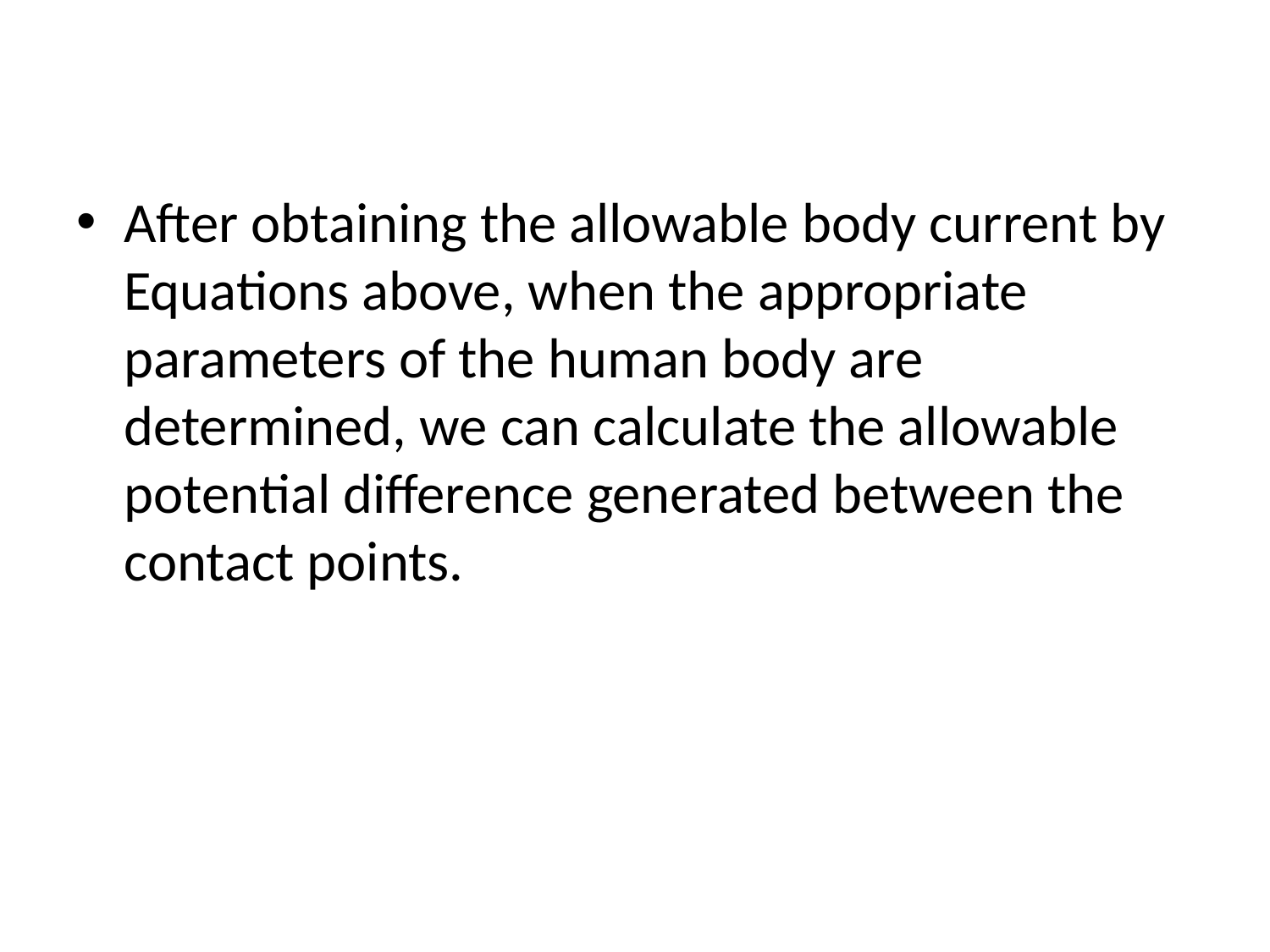

After obtaining the allowable body current by Equations above, when the appropriate parameters of the human body are determined, we can calculate the allowable potential difference generated between the contact points.